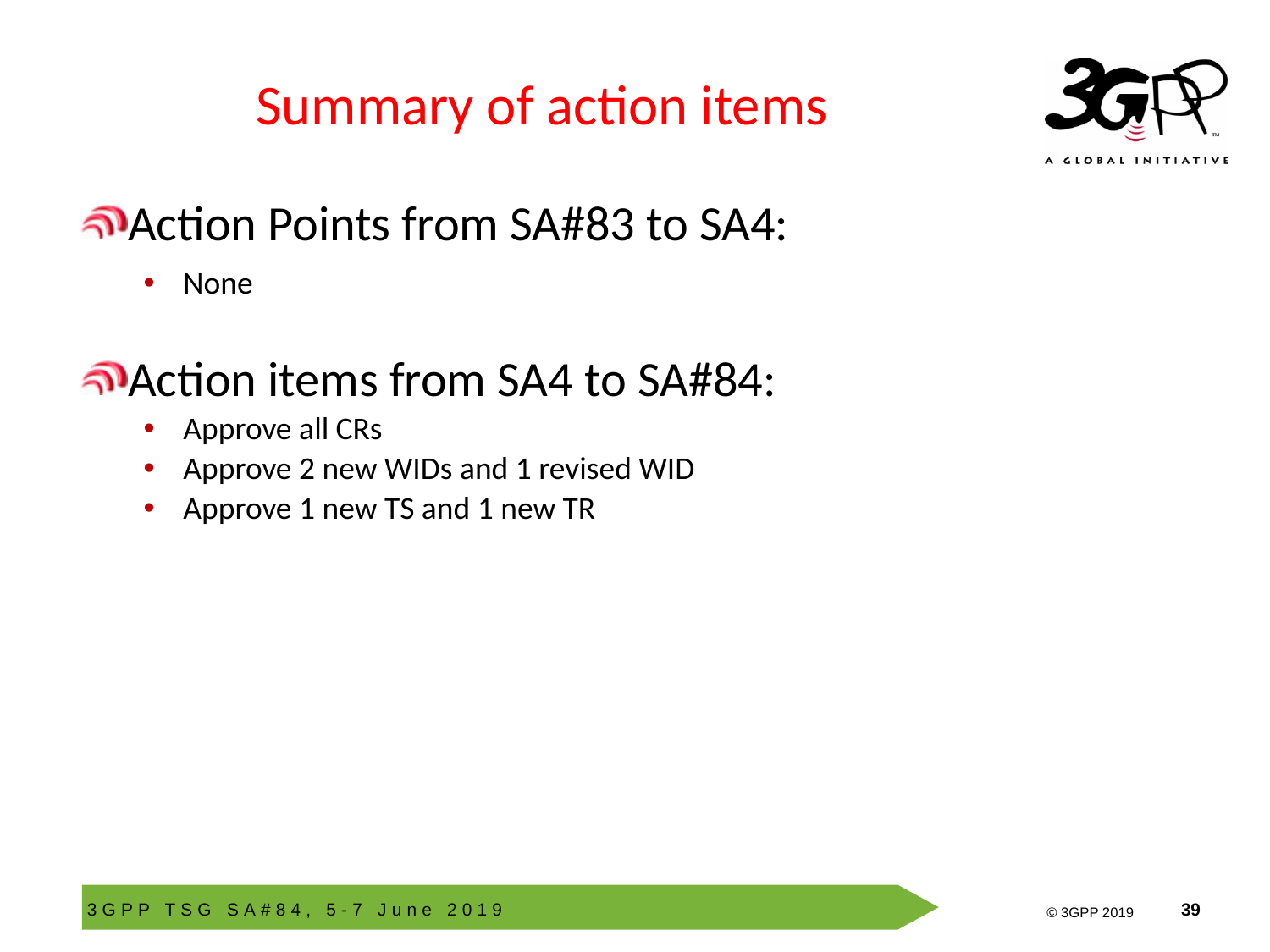

# Summary of action items
Action Points from SA#83 to SA4:
None
Action items from SA4 to SA#84:
Approve all CRs
Approve 2 new WIDs and 1 revised WID
Approve 1 new TS and 1 new TR